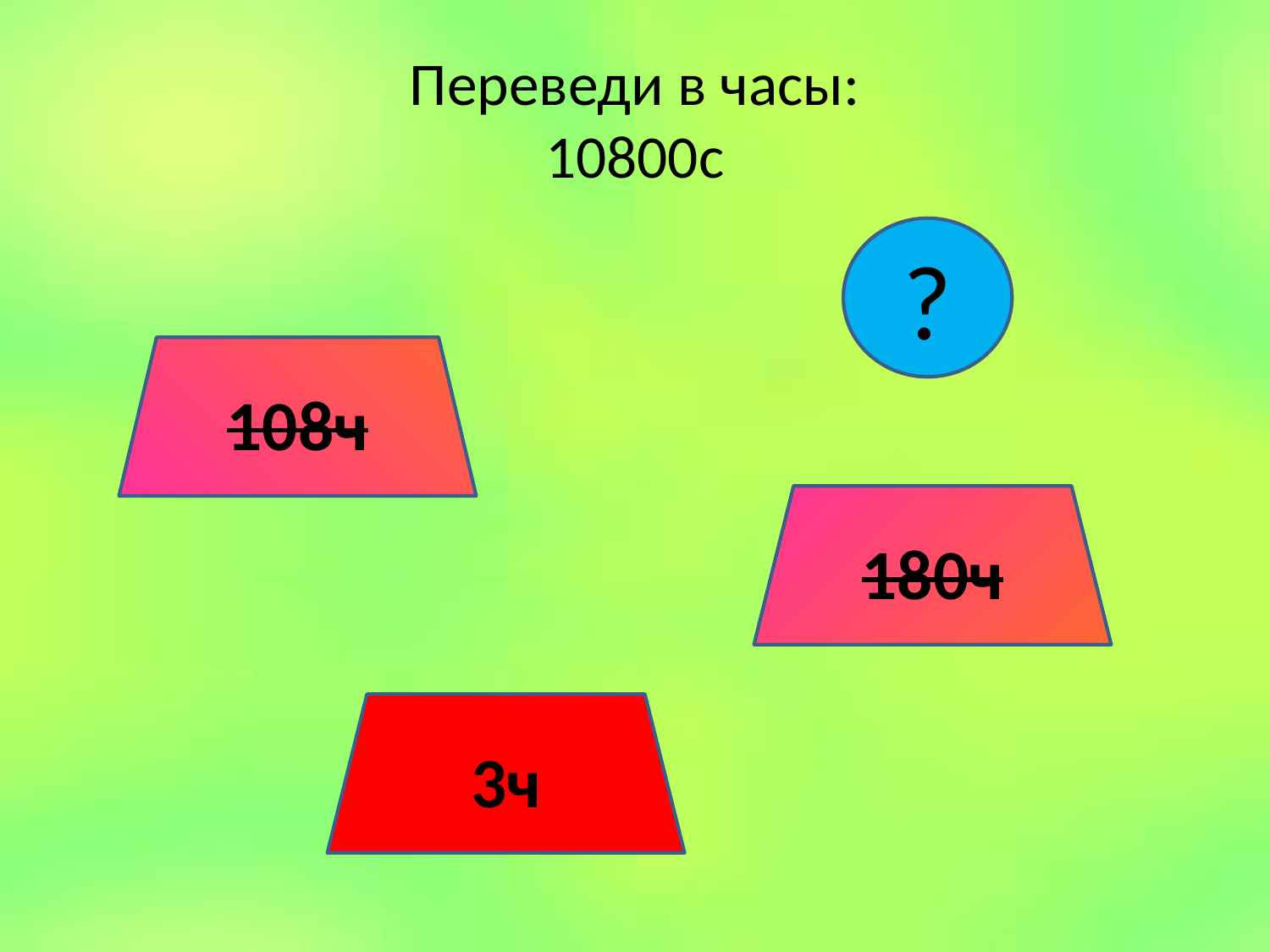

# Переведи в часы: 10800с
?
108ч
180ч
3ч